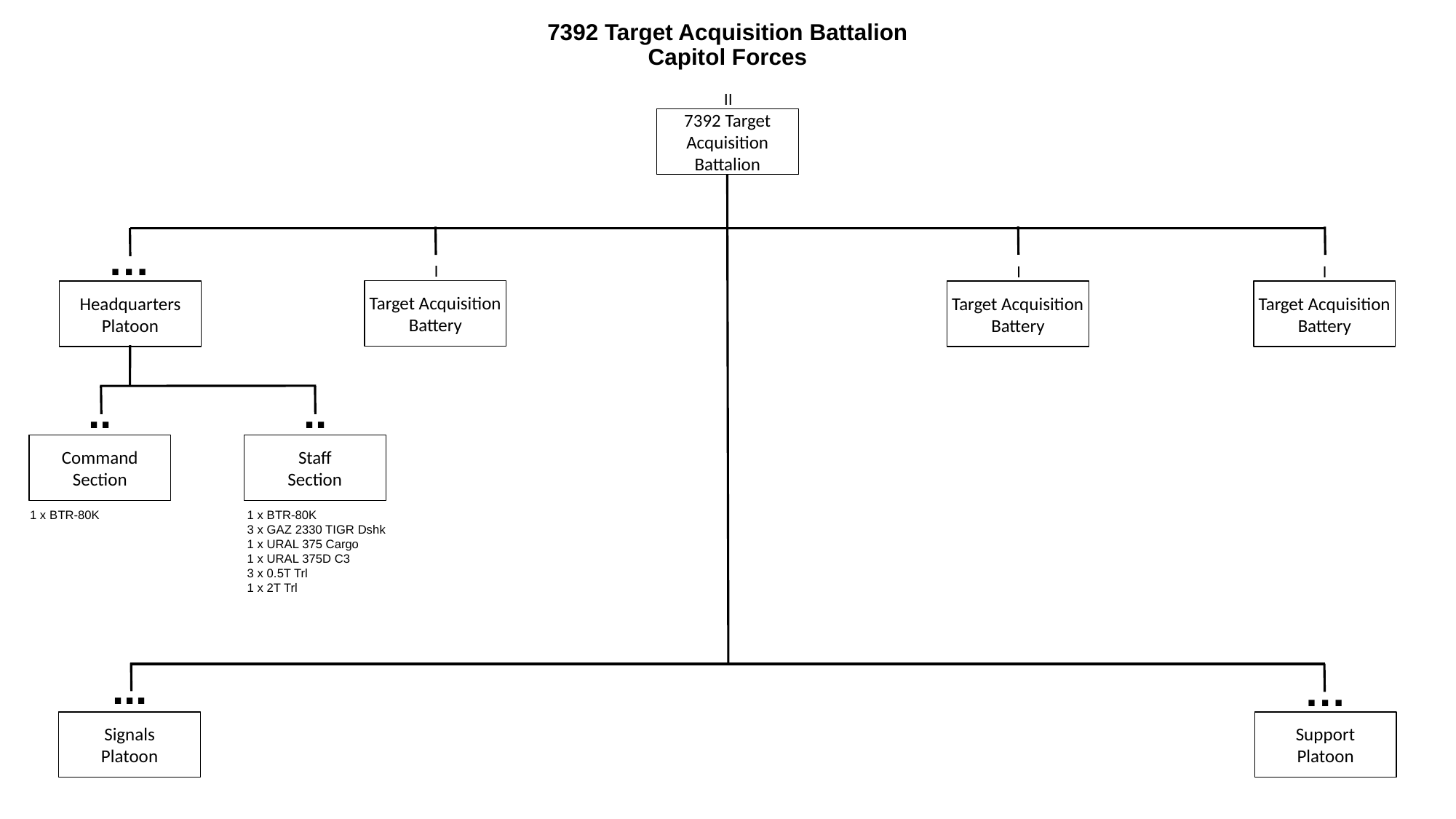

# 7392 Target Acquisition Battalion Capitol Forces
II
7392 Target Acquisition Battalion
…
I
I
I
Target Acquisition Battery
Headquarters
Platoon
Target Acquisition Battery
Target Acquisition Battery
..
..
Command
Section
Staff
Section
1 x BTR-80K
1 x BTR-80K
3 x GAZ 2330 TIGR Dshk
1 x URAL 375 Cargo
1 x URAL 375D C3
3 x 0.5T Trl
1 x 2T Trl
...
…
Signals
Platoon
Support
Platoon